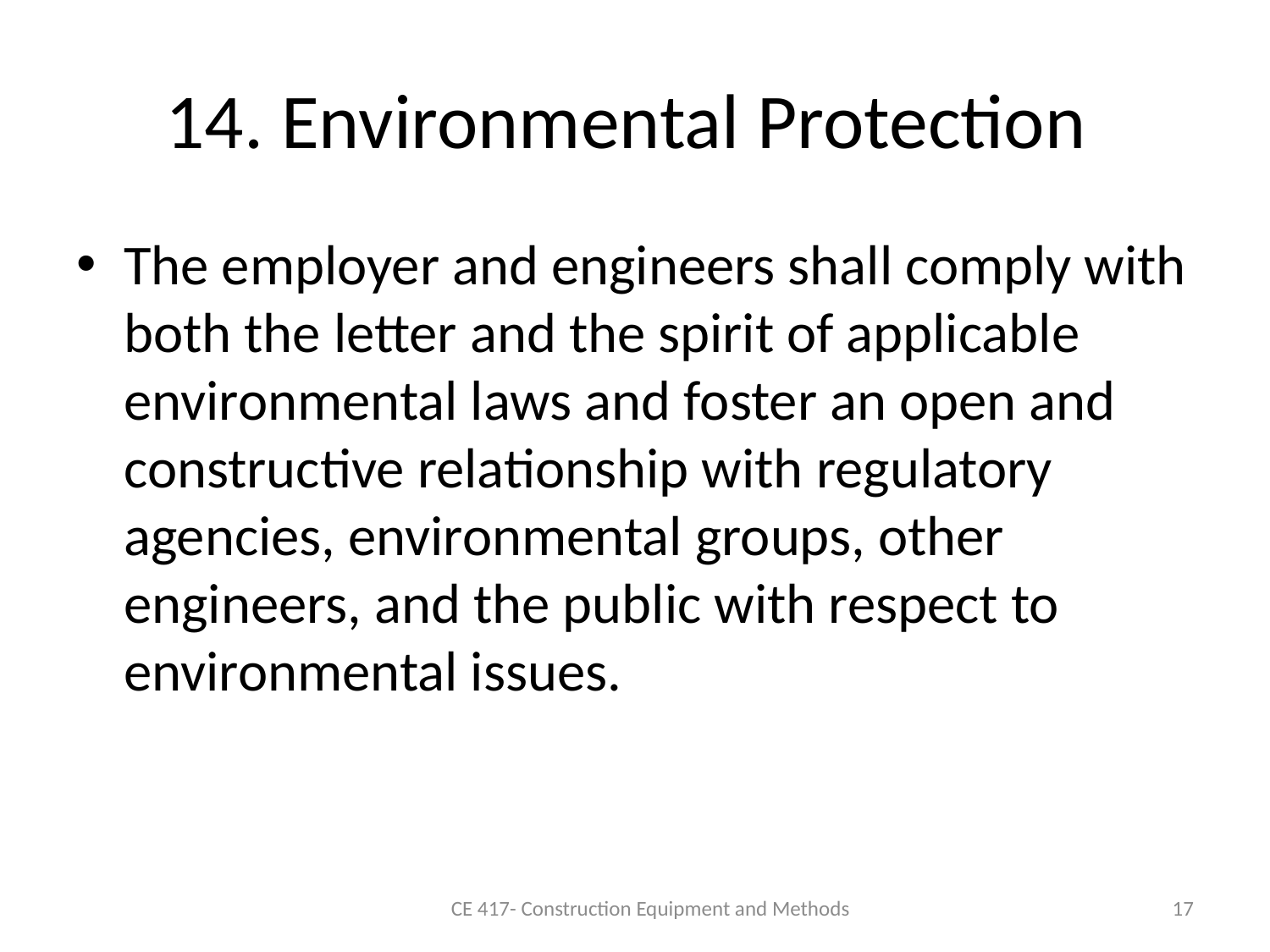

# 14. Environmental Protection
The employer and engineers shall comply with both the letter and the spirit of applicable environmental laws and foster an open and constructive relationship with regulatory agencies, environmental groups, other engineers, and the public with respect to environmental issues.
CE 417- Construction Equipment and Methods
17